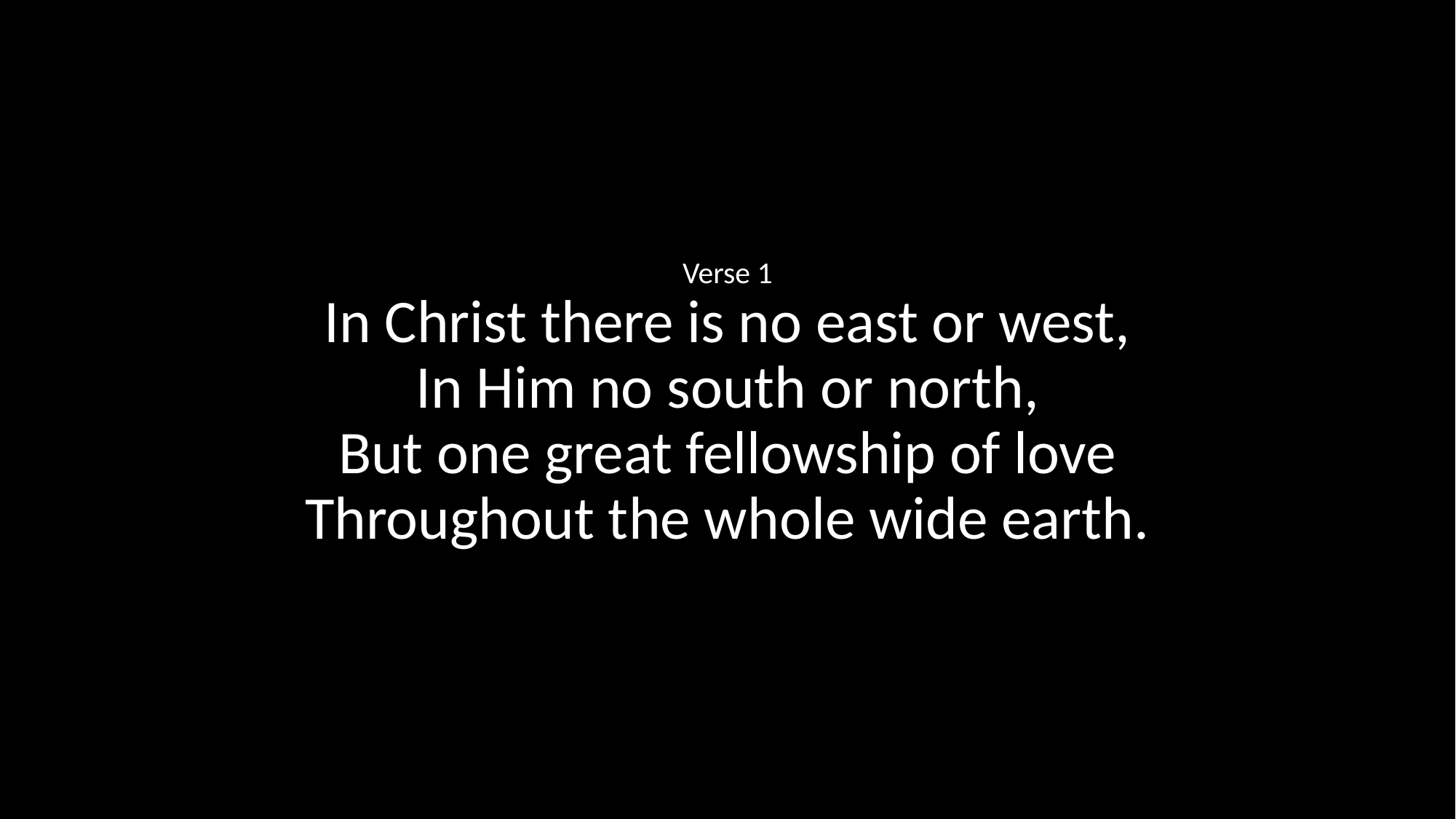

Verse 1
In Christ there is no east or west,
In Him no south or north,
But one great fellowship of love
Throughout the whole wide earth.